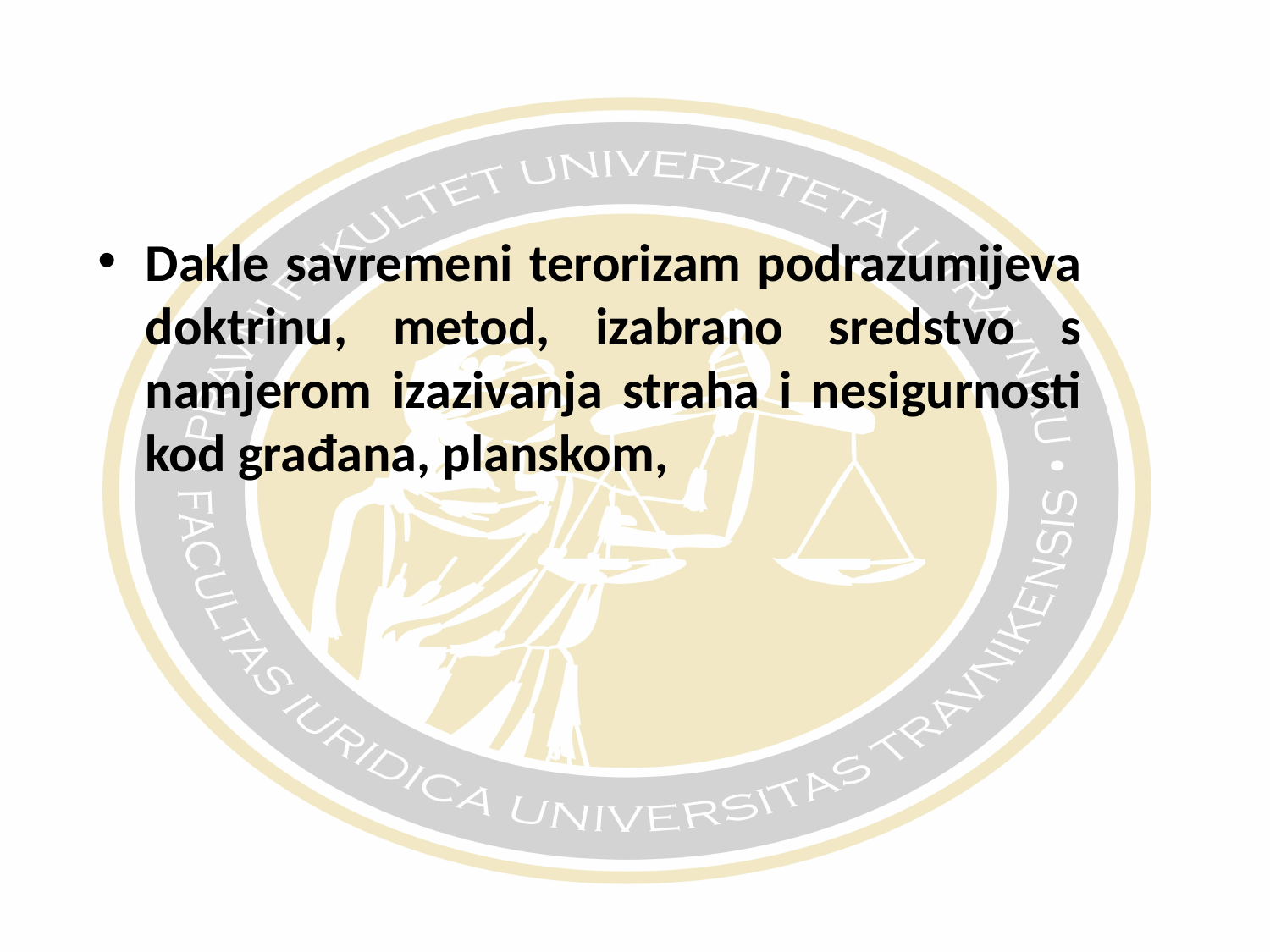

#
Dakle savremeni terorizam podrazumijeva doktrinu, metod, izabrano sredstvo s namjerom izazivanja straha i nesigurnosti kod građana, planskom,